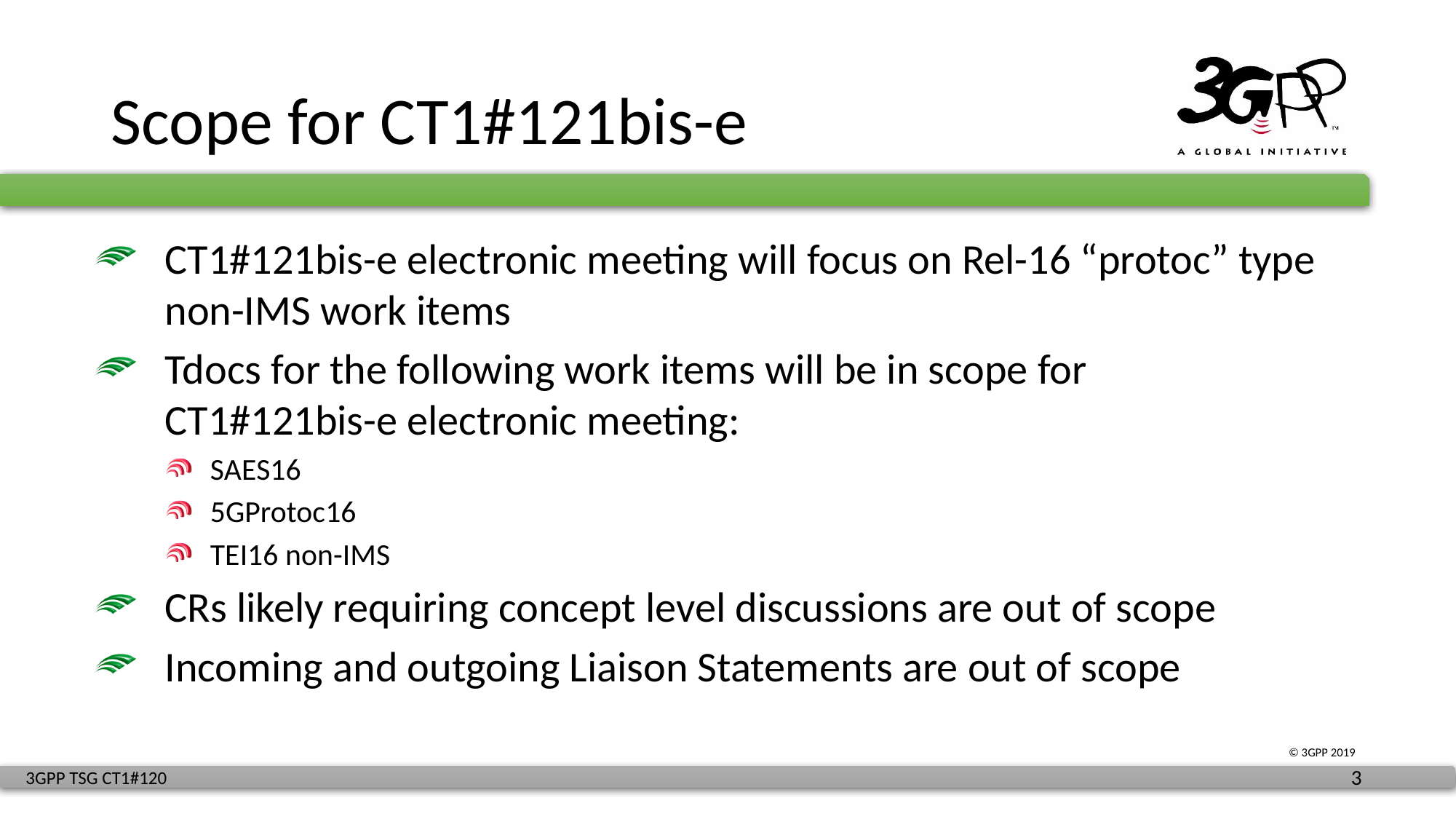

# Scope for CT1#121bis-e
CT1#121bis-e electronic meeting will focus on Rel-16 “protoc” type non-IMS work items
Tdocs for the following work items will be in scope for
CT1#121bis-e electronic meeting:
SAES16
5GProtoc16
TEI16 non-IMS
CRs likely requiring concept level discussions are out of scope
Incoming and outgoing Liaison Statements are out of scope